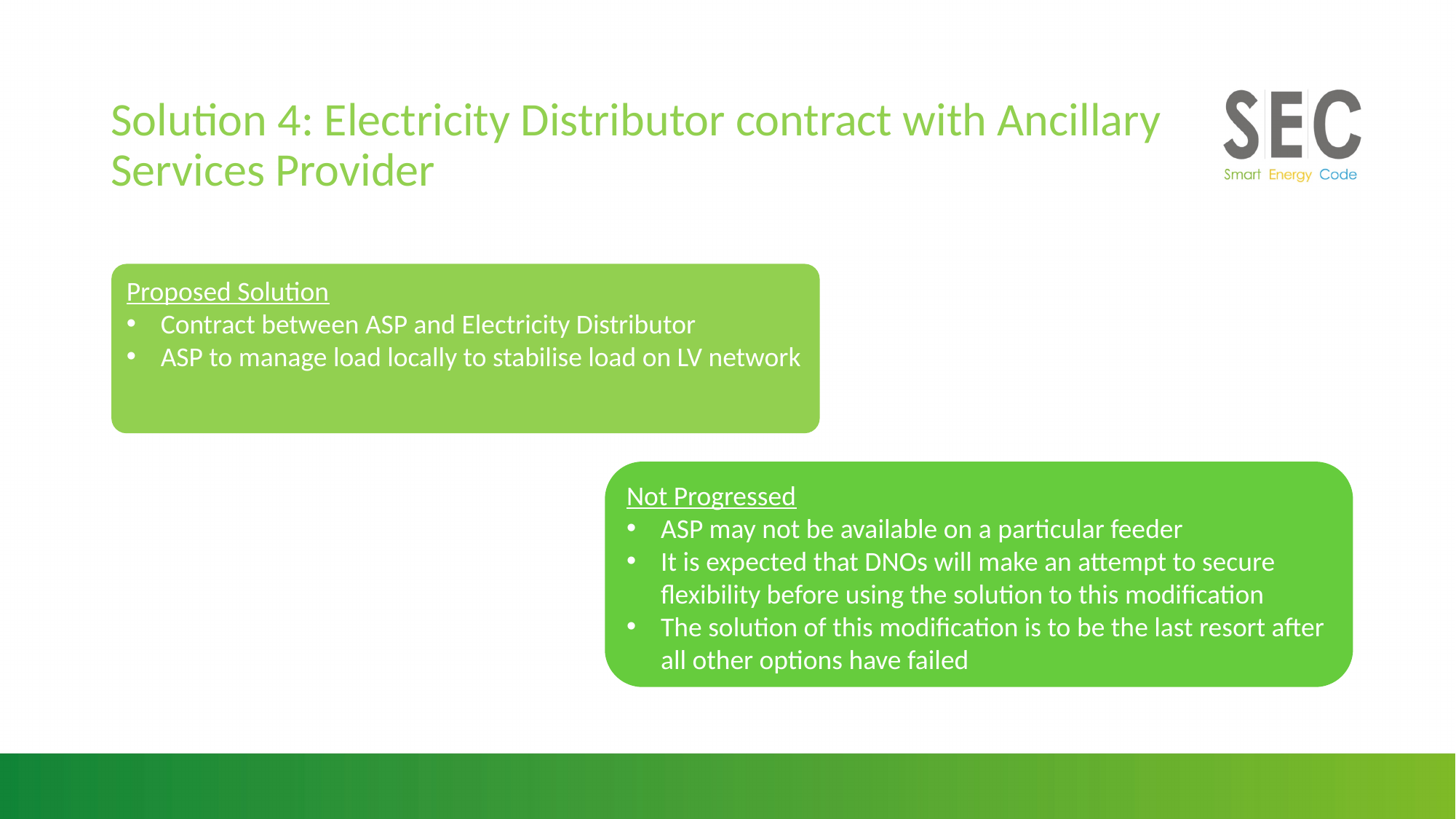

# Solution 4: Electricity Distributor contract with Ancillary Services Provider
Proposed Solution
Contract between ASP and Electricity Distributor
ASP to manage load locally to stabilise load on LV network

Not Progressed
ASP may not be available on a particular feeder
It is expected that DNOs will make an attempt to secure flexibility before using the solution to this modification
The solution of this modification is to be the last resort after all other options have failed